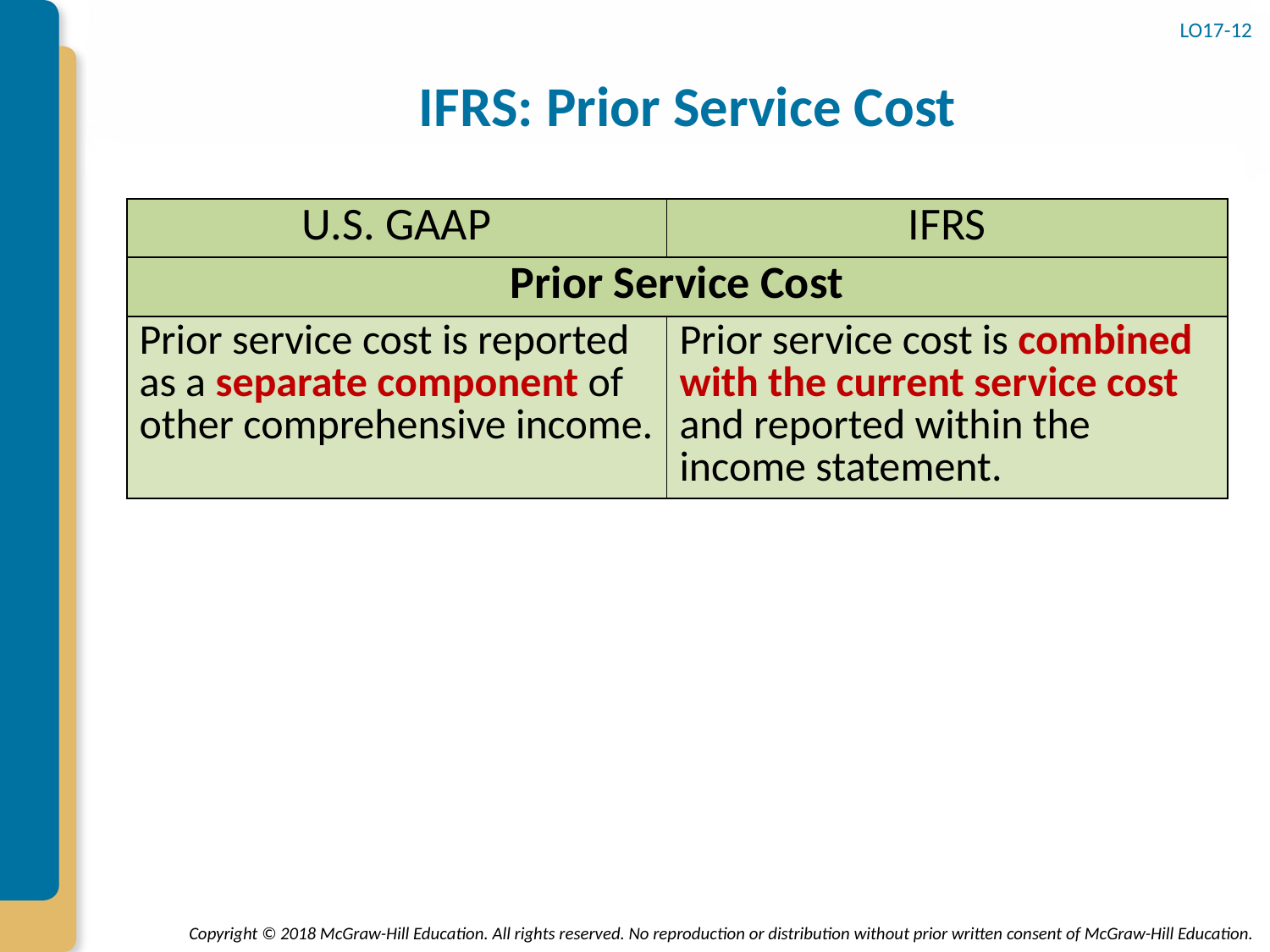

# IFRS: Prior Service Cost
LO17-12
| U.S. GAAP | IFRS |
| --- | --- |
| Prior Service Cost |  |
| Prior service cost is reported as a separate component of other comprehensive income. | Prior service cost is combined with the current service cost and reported within the income statement. |